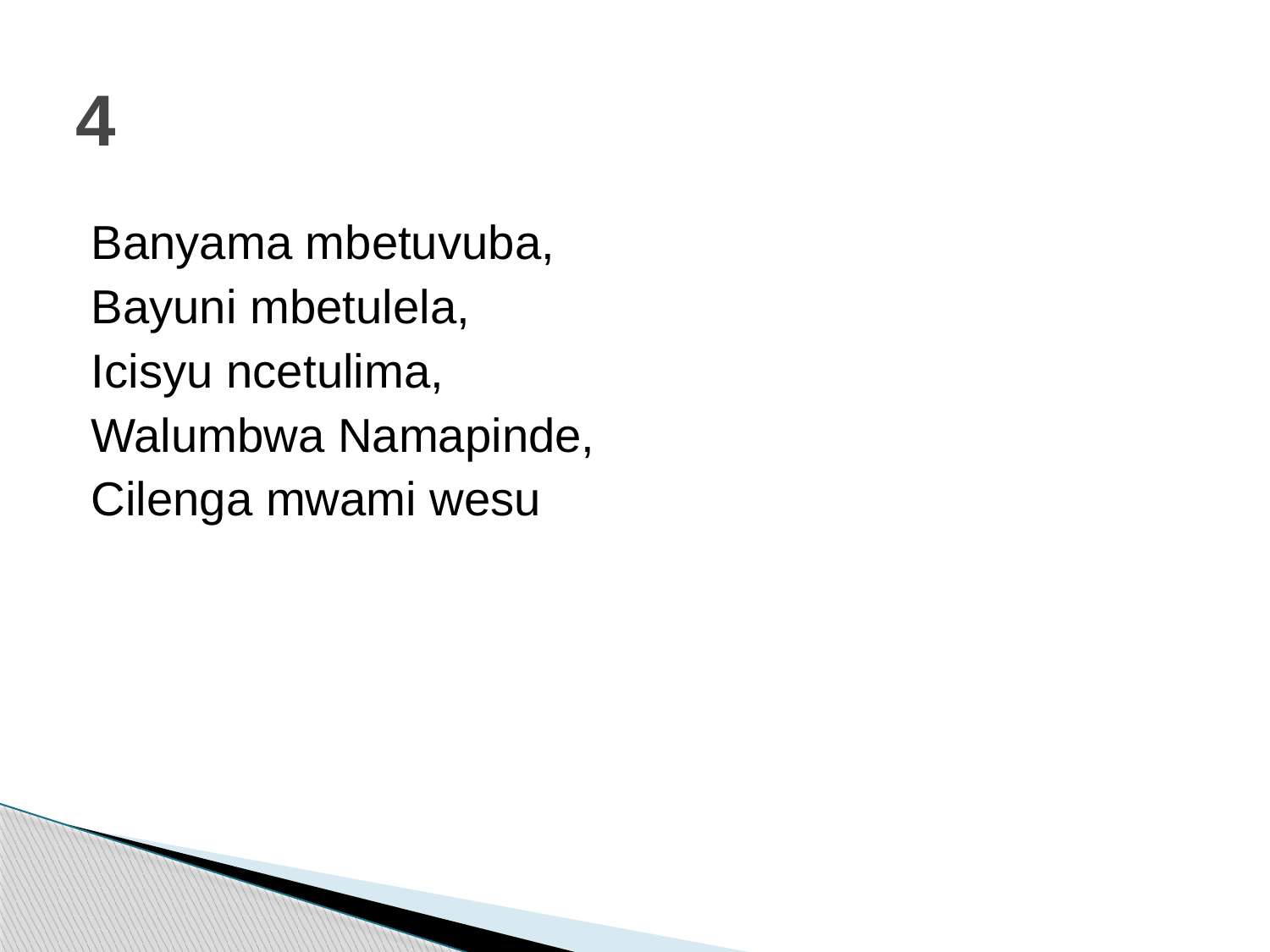

# 4
Banyama mbetuvuba,
Bayuni mbetulela,
Icisyu ncetulima,
Walumbwa Namapinde,
Cilenga mwami wesu